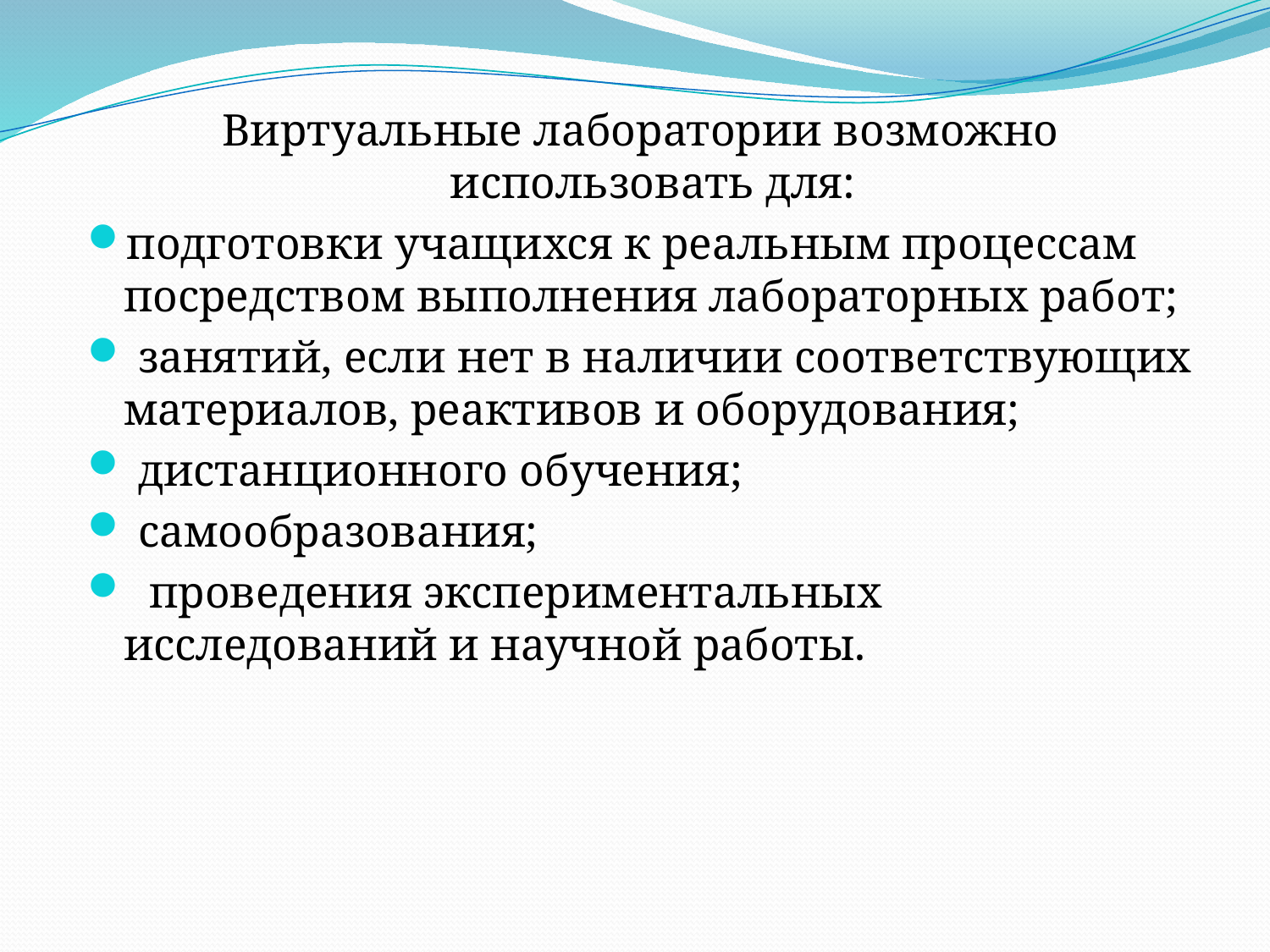

Виртуальные лаборатории возможно использовать для:
подготовки учащихся к реальным процессам посредством выполнения лабораторных работ;
 занятий, если нет в наличии соответствующих материалов, реактивов и оборудования;
 дистанционного обучения;
 самообразования;
  проведения экспериментальных исследований и научной работы.